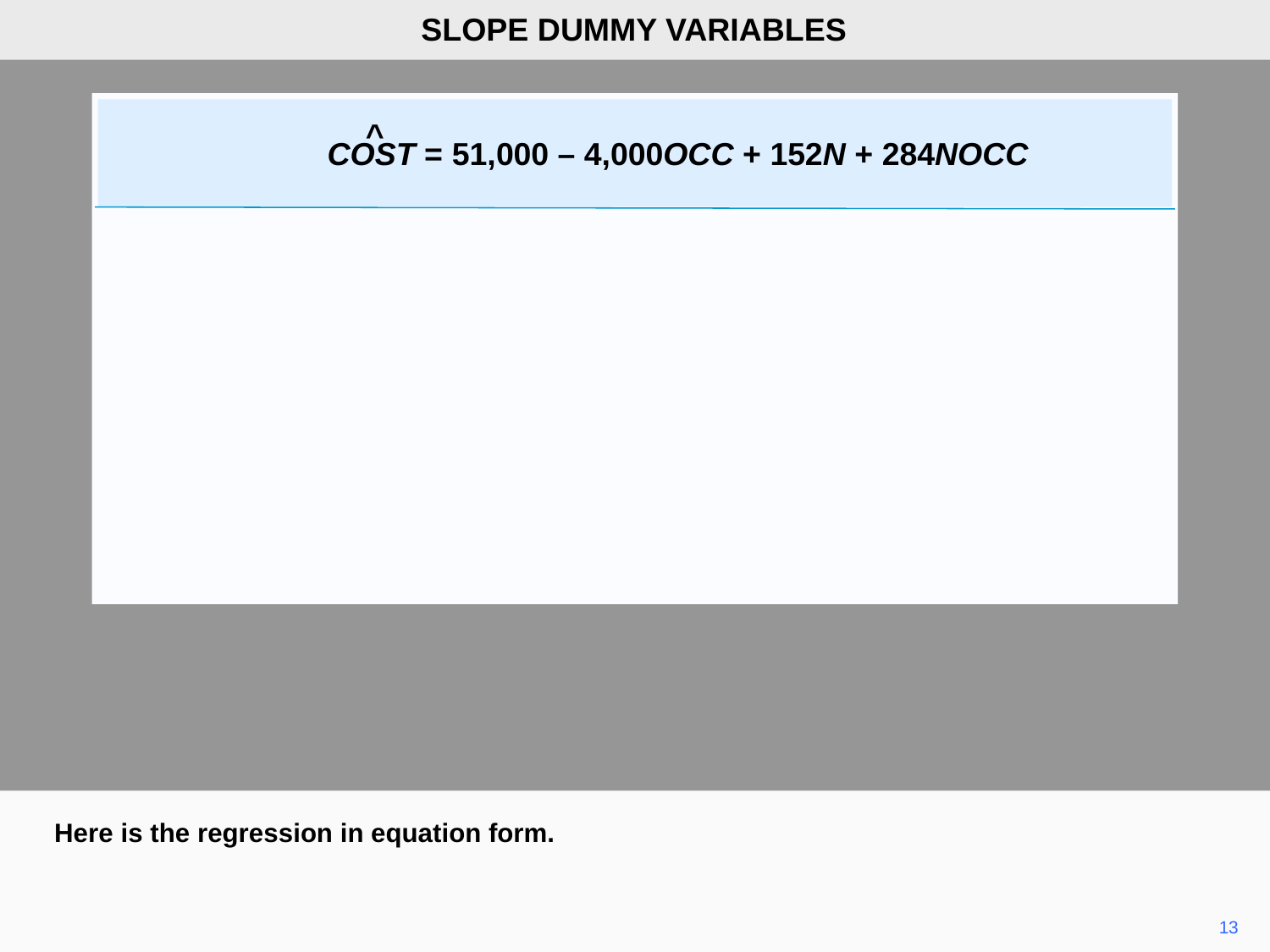

SLOPE DUMMY VARIABLES

^
COST = 51,000 – 4,000OCC + 152N + 284NOCC

Here is the regression in equation form.
13